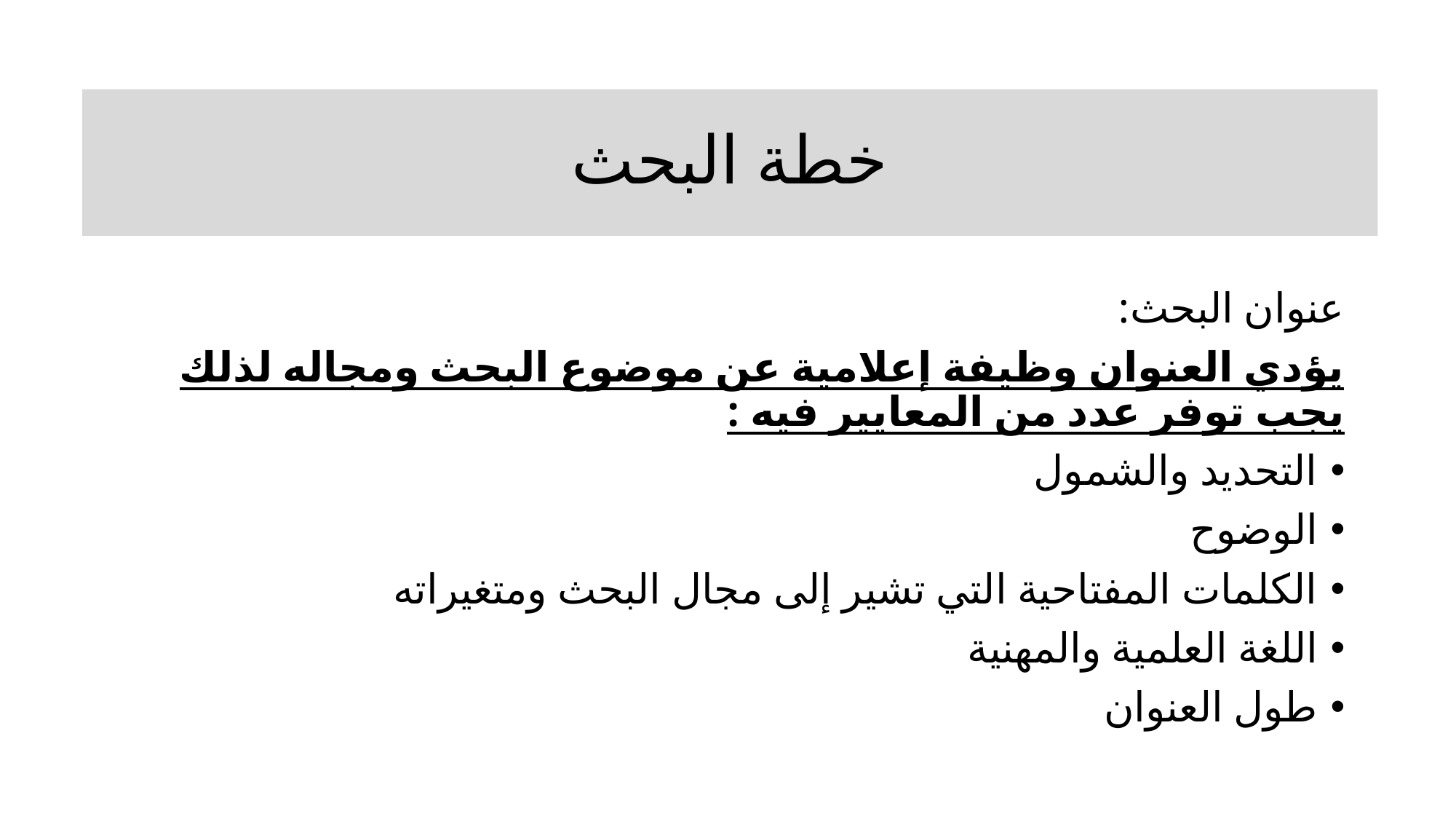

# خطة البحث

عنوان البحث:
يؤدي العنوان وظيفة إعلامية عن موضوع البحث ومجاله لذلك يجب توفر عدد من المعايير فيه :
التحديد والشمول
الوضوح
الكلمات المفتاحية التي تشير إلى مجال البحث ومتغيراته
اللغة العلمية والمهنية
طول العنوان